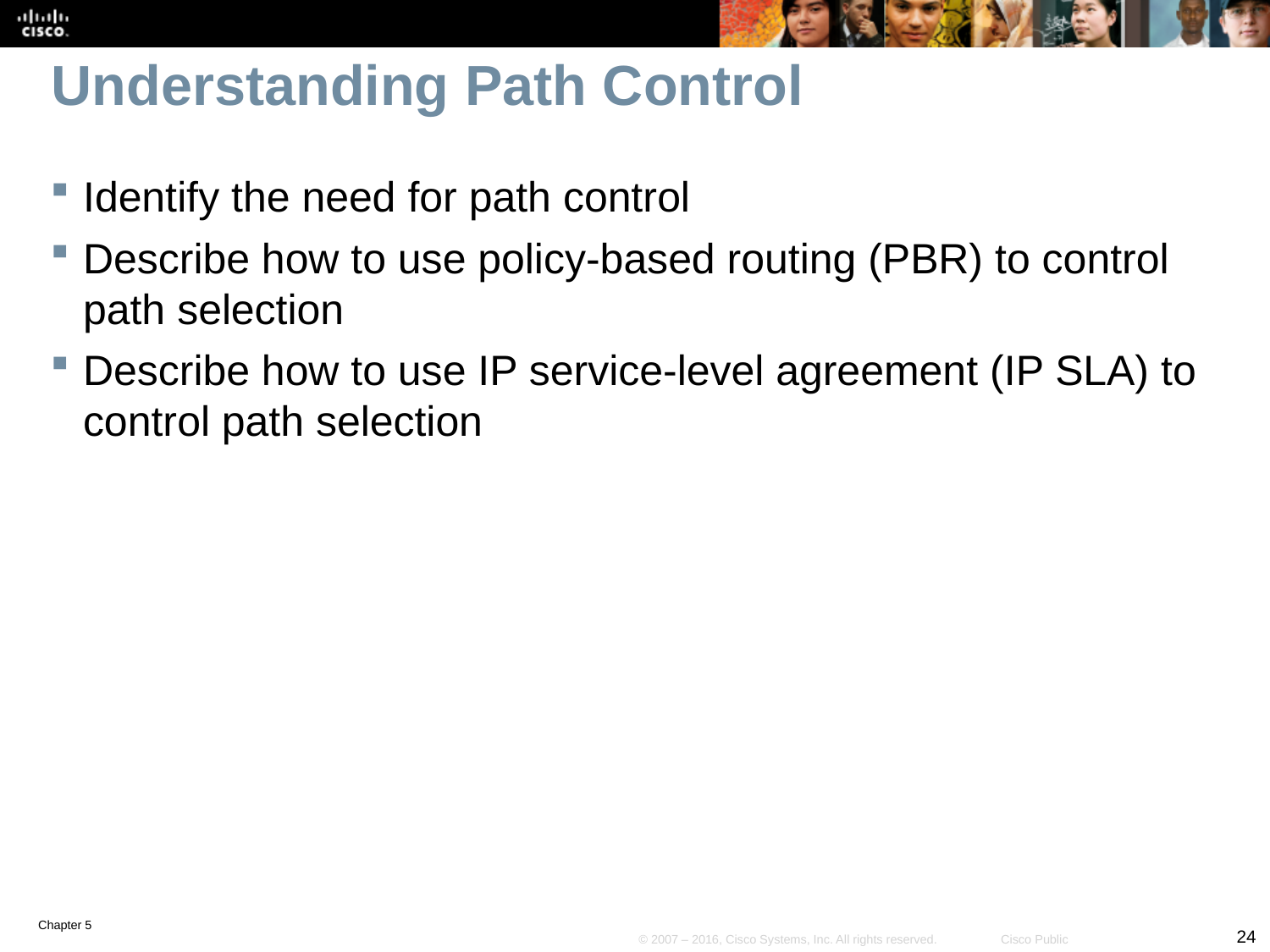

# Understanding Path Control
Identify the need for path control
Describe how to use policy-based routing (PBR) to control path selection
Describe how to use IP service-level agreement (IP SLA) to control path selection